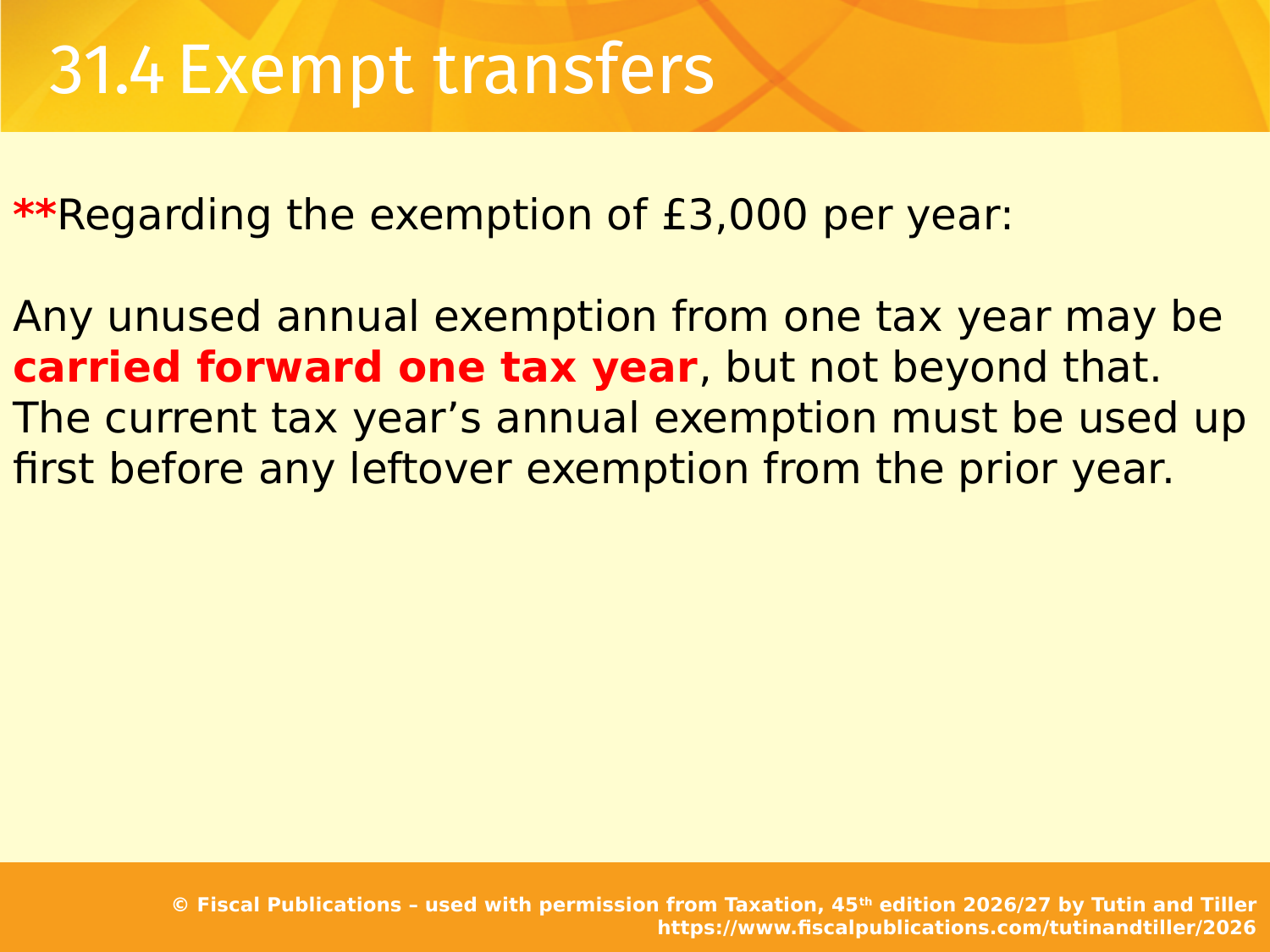

# 31.4	Exempt transfers

**Regarding the exemption of £3,000 per year:

Any unused annual exemption from one tax year may be carried forward one tax year, but not beyond that.  The current tax year’s annual exemption must be used up first before any leftover exemption from the prior year.